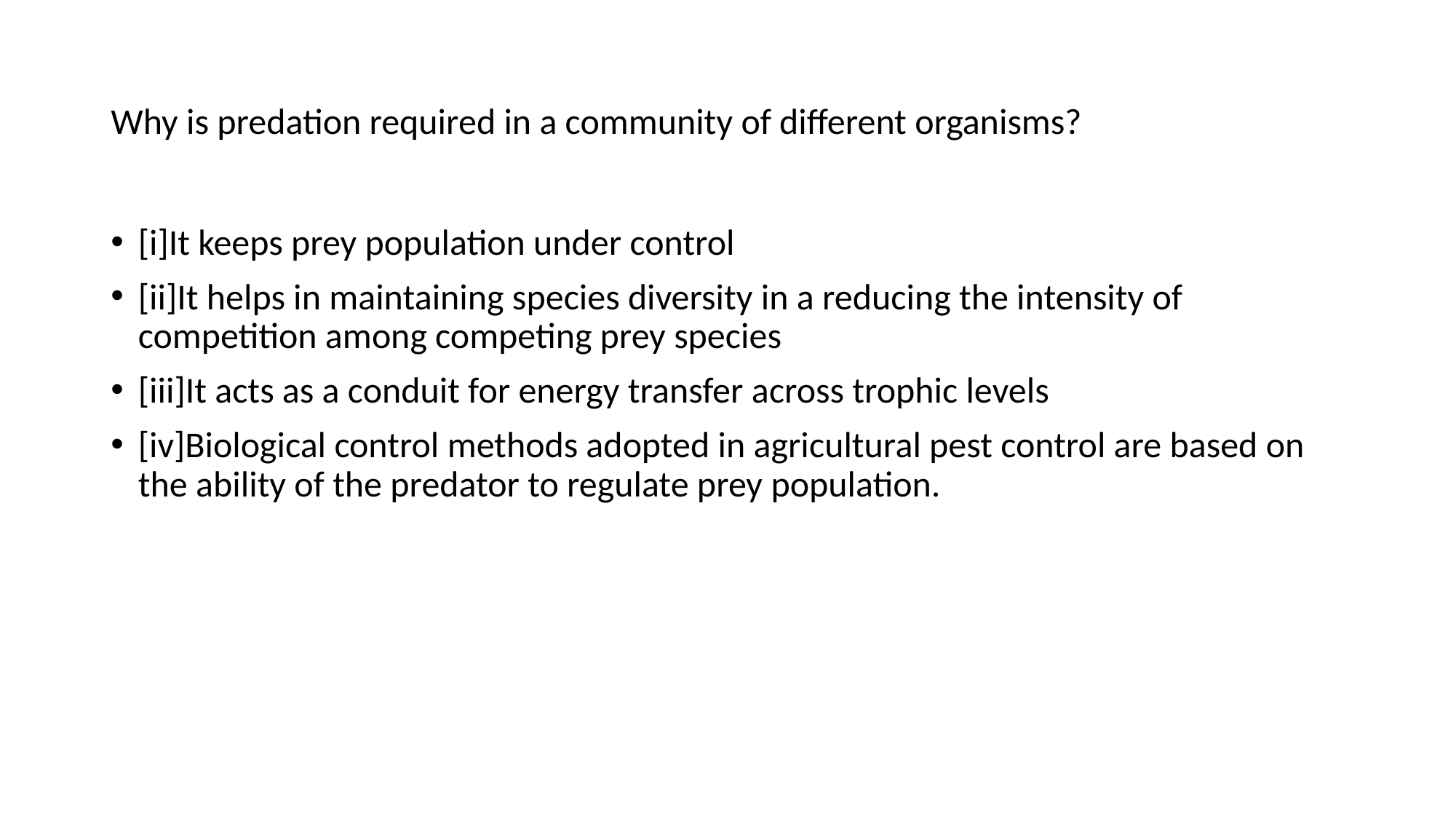

# Why is predation required in a community of different organisms?
[i]It keeps prey population under control
[ii]It helps in maintaining species diversity in a reducing the intensity of competition among competing prey species
[iii]It acts as a conduit for energy transfer across trophic levels
[iv]Biological control methods adopted in agricultural pest control are based on the ability of the predator to regulate prey population.